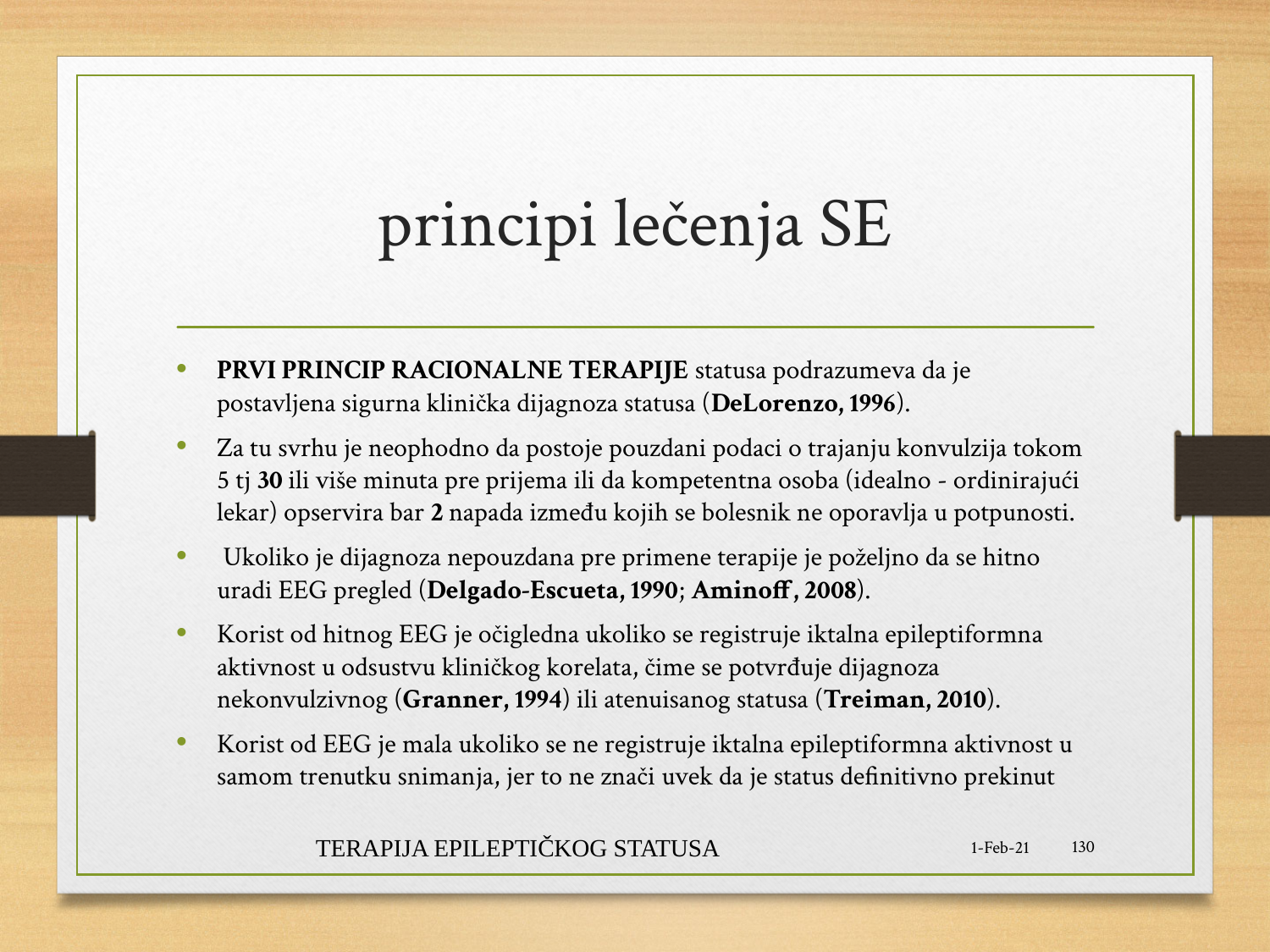

# principi lečenja SE
PRVI PRINCIP RACIONALNE TERAPIJE statusa podrazumeva da je postavljena sigurna klinička dijagnoza statusa (DeLorenzo, 1996).
Za tu svrhu je neophodno da postoje pouzdani podaci o trajanju konvulzija tokom 5 tj 30 ili više minuta pre prijema ili da kompetentna osoba (idealno - ordinirajući lekar) opservira bar 2 napada između kojih se bolesnik ne oporavlja u potpunosti.
 Ukoliko je dijagnoza nepouzdana pre primene terapije je poželjno da se hitno uradi EEG pregled (Delgado-Escueta, 1990; Aminoff, 2008).
Korist od hitnog EEG je očigledna ukoliko se registruje iktalna epileptiformna aktivnost u odsustvu kliničkog korelata, čime se potvrđuje dijagnoza nekonvulzivnog (Granner, 1994) ili atenuisanog statusa (Treiman, 2010).
Korist od EEG je mala ukoliko se ne registruje iktalna epileptiformna aktivnost u samom trenutku snimanja, jer to ne znači uvek da je status definitivno prekinut

TERAPIJA EPILEPTIČKOG STATUSA
1-Feb-21
130